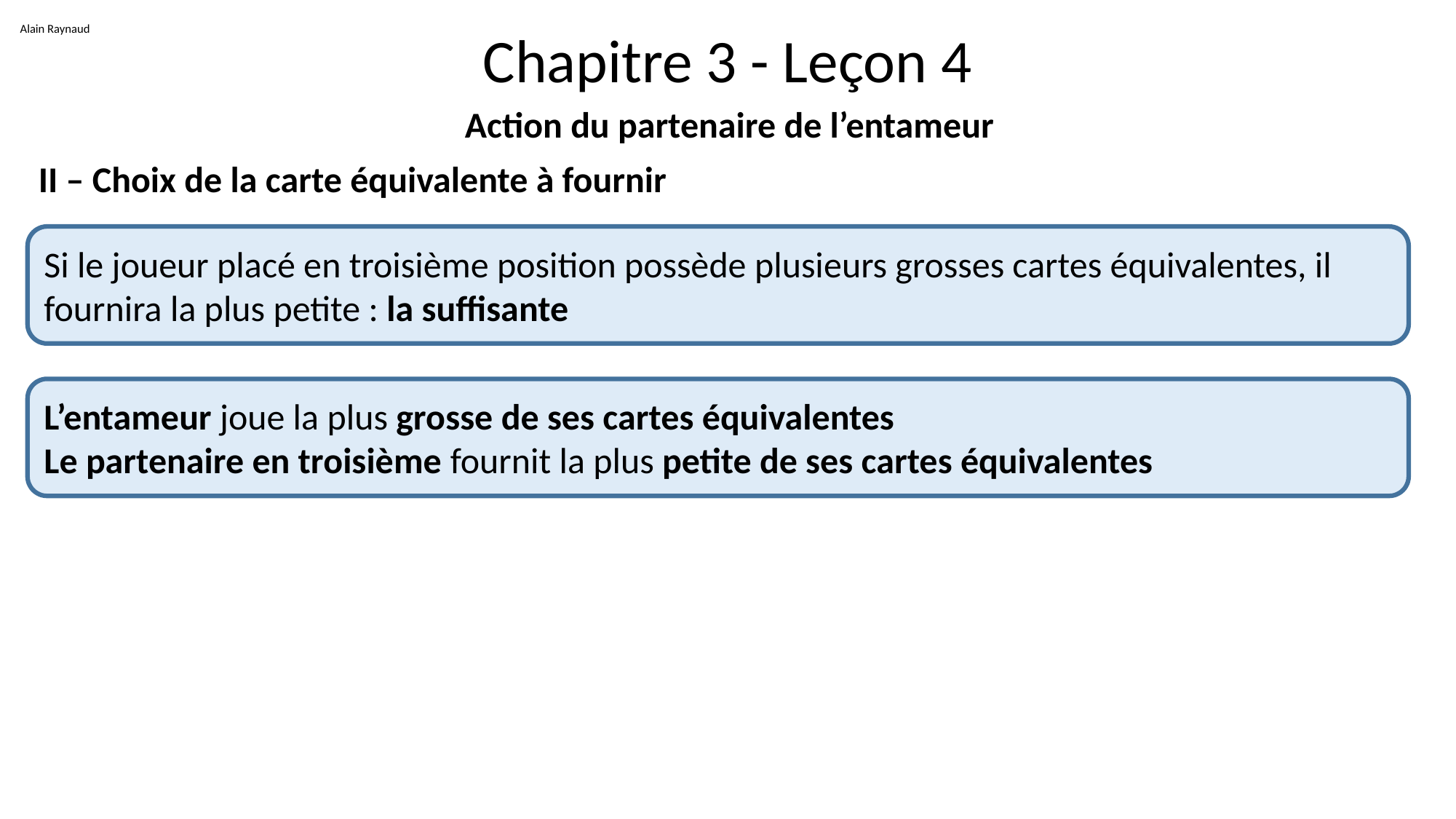

Alain Raynaud
# Chapitre 3 - Leçon 4
Action du partenaire de l’entameur
II – Choix de la carte équivalente à fournir

Si le joueur placé en troisième position possède plusieurs grosses cartes équivalentes, il fournira la plus petite : la suffisante
L’entameur joue la plus grosse de ses cartes équivalentes
Le partenaire en troisième fournit la plus petite de ses cartes équivalentes